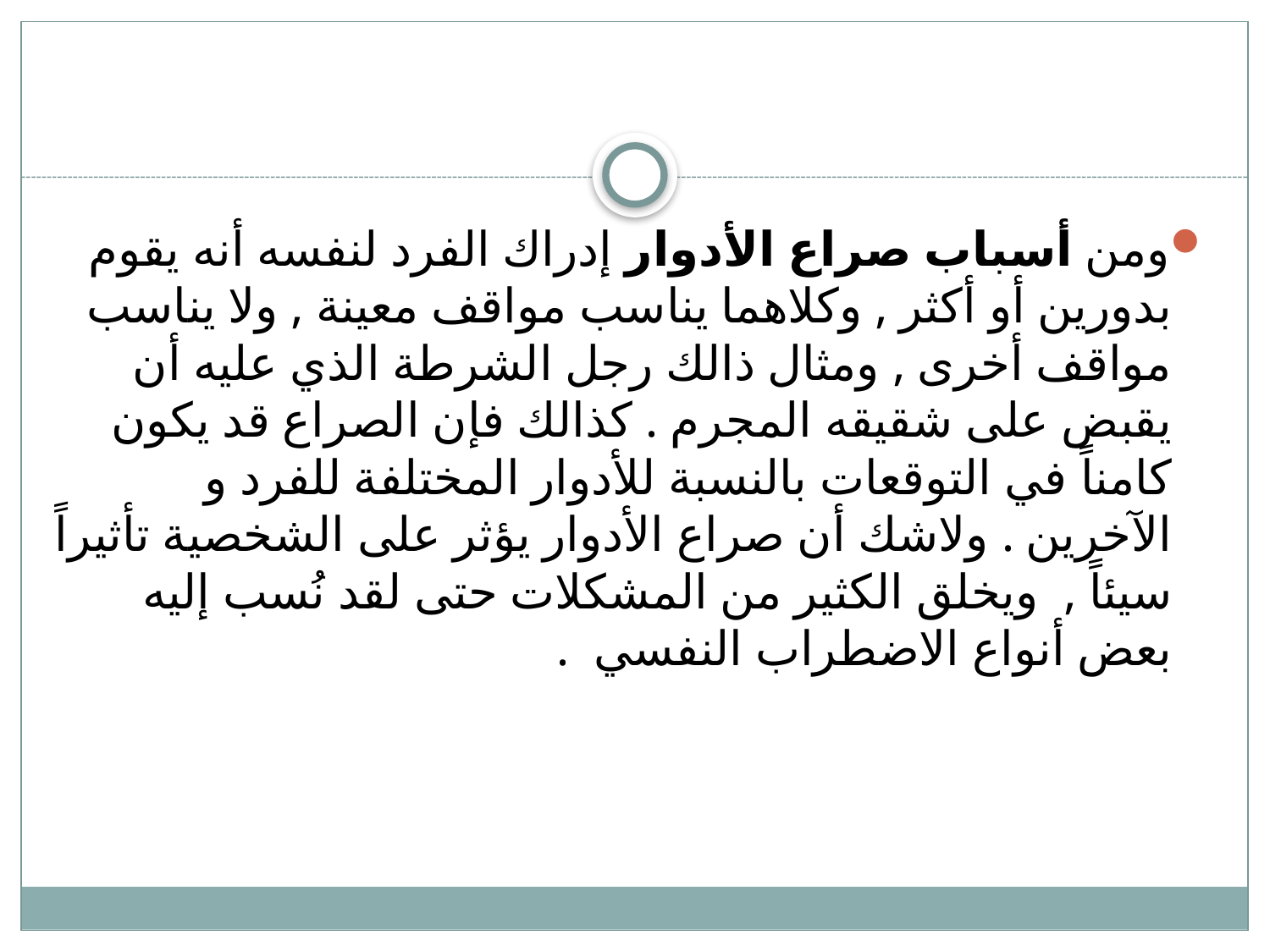

#
ومن أسباب صراع الأدوار إدراك الفرد لنفسه أنه يقوم بدورين أو أكثر , وكلاهما يناسب مواقف معينة , ولا يناسب مواقف أخرى , ومثال ذالك رجل الشرطة الذي عليه أن يقبض على شقيقه المجرم . كذالك فإن الصراع قد يكون كامناً في التوقعات بالنسبة للأدوار المختلفة للفرد و الآخرين . ولاشك أن صراع الأدوار يؤثر على الشخصية تأثيراً سيئاً ,  ويخلق الكثير من المشكلات حتى لقد نُسب إليه بعض أنواع الاضطراب النفسي  .